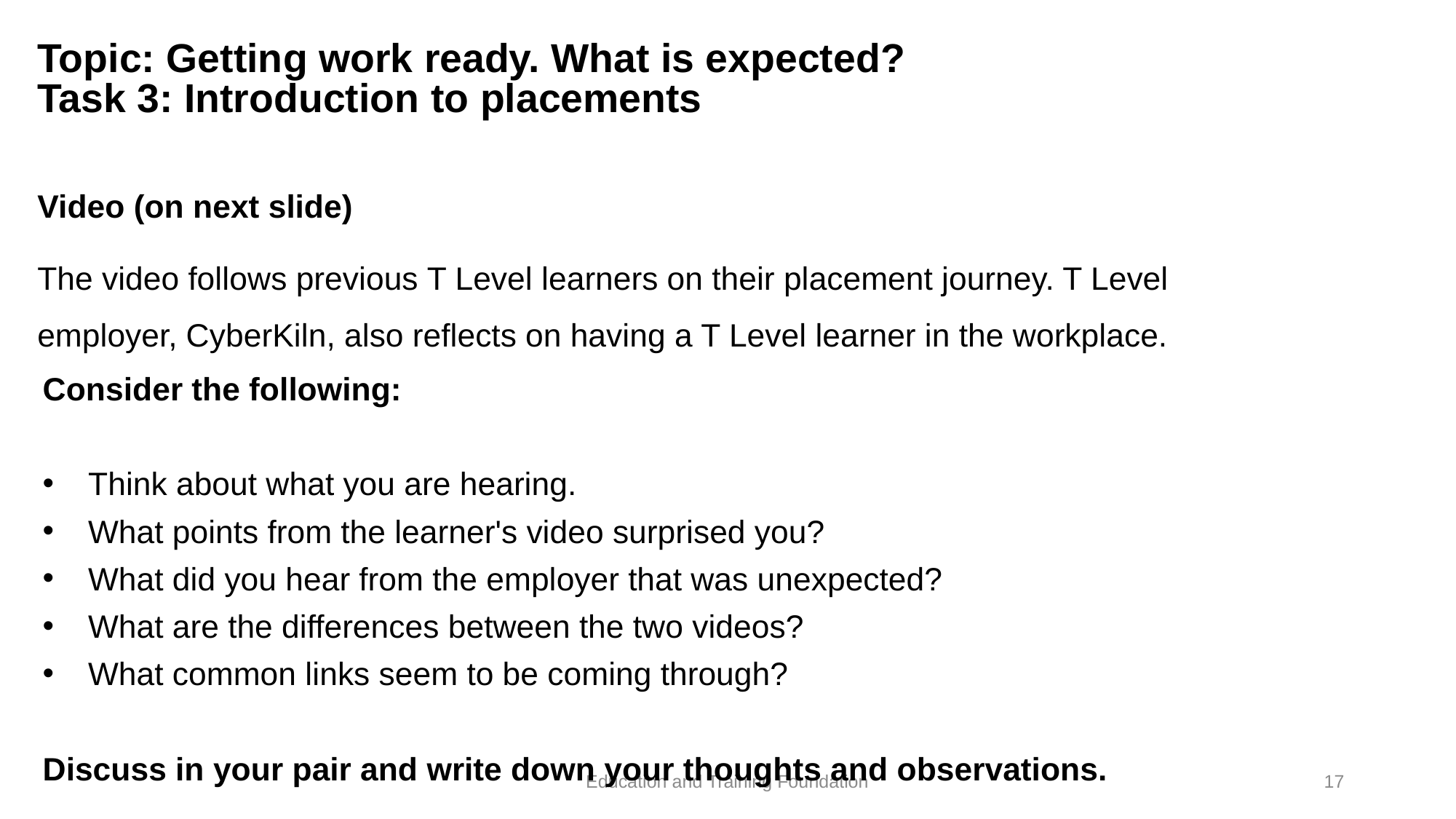

# Topic: Getting work ready. What is expected? Task 3: Introduction to placements
Video (on next slide)
The video follows previous T Level learners on their placement journey. T Level employer, CyberKiln, also reflects on having a T Level learner in the workplace.

Consider the following:

Think about what you are hearing.
What points from the learner's video surprised you?
What did you hear from the employer that was unexpected?
What are the differences between the two videos?
What common links seem to be coming through?

Discuss in your pair and write down your thoughts and observations.
Education and Training Foundation
17